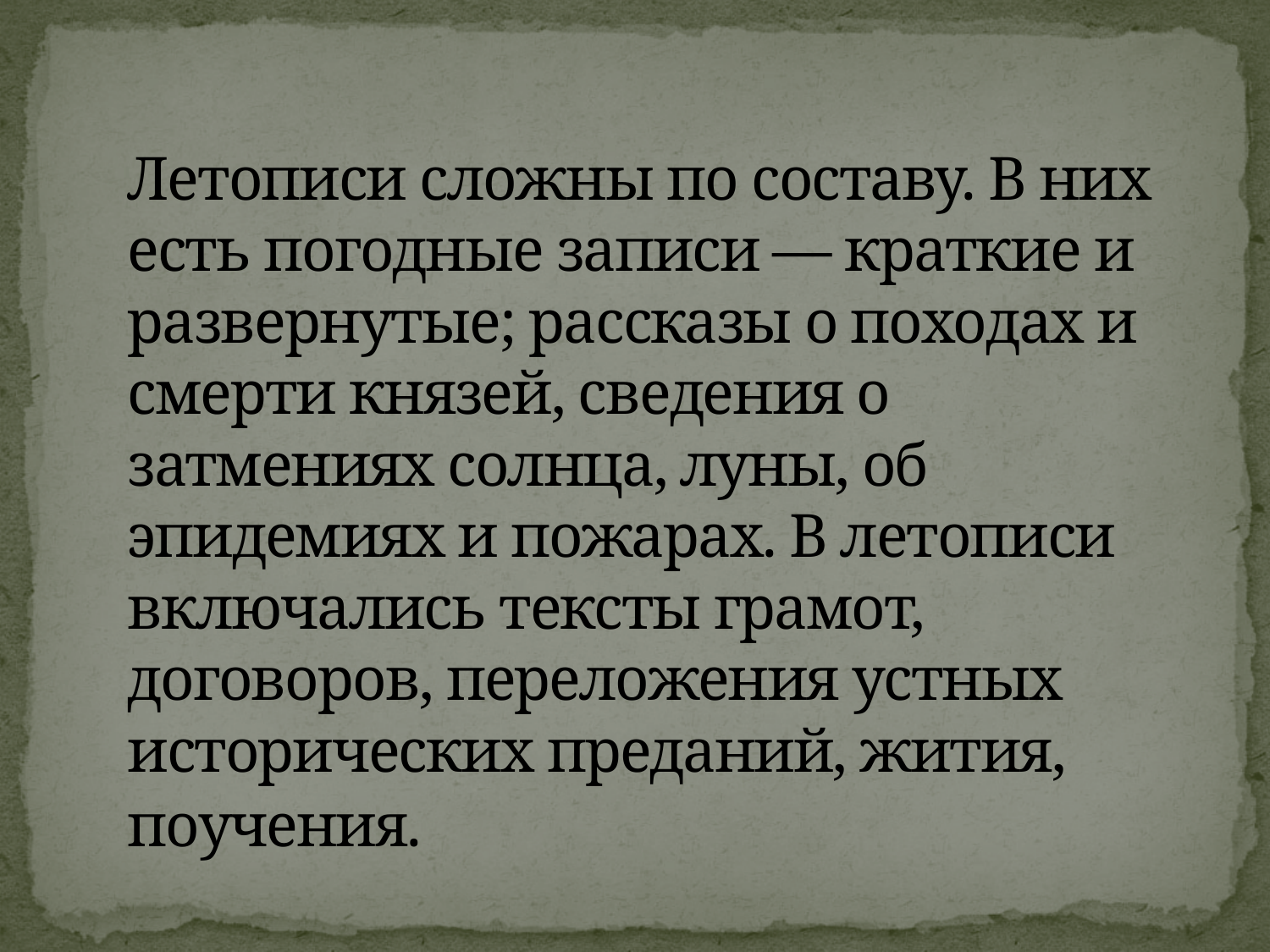

Летописи сложны по составу. В них есть погодные записи — краткие и развернутые; рассказы о походах и смерти князей, сведения о затмениях солнца, луны, об эпидемиях и пожарах. В летописи включались тексты грамот, договоров, переложения устных исторических преданий, жития, поучения.